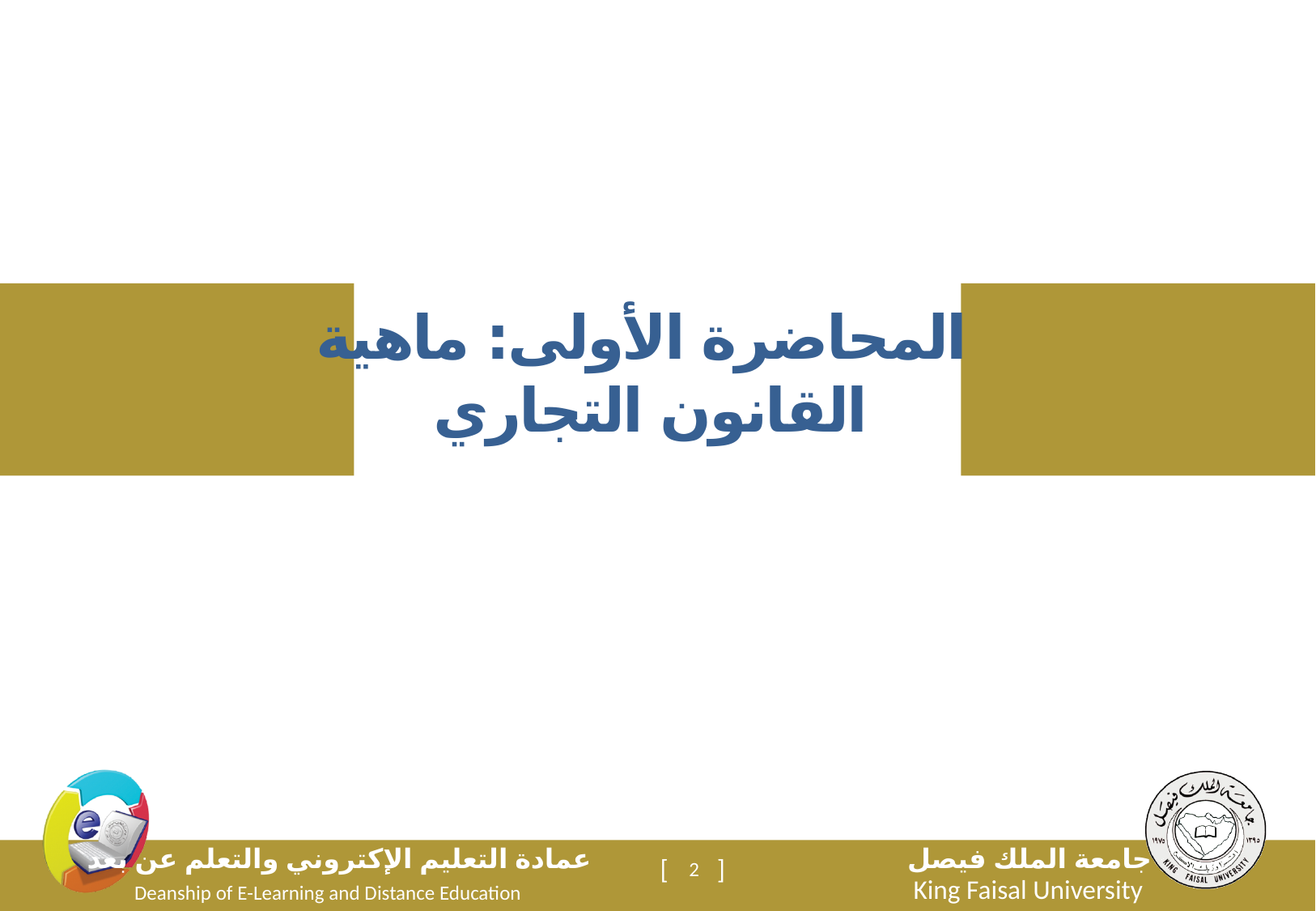

# المحاضرة الأولى: ماهية القانون التجاري
2